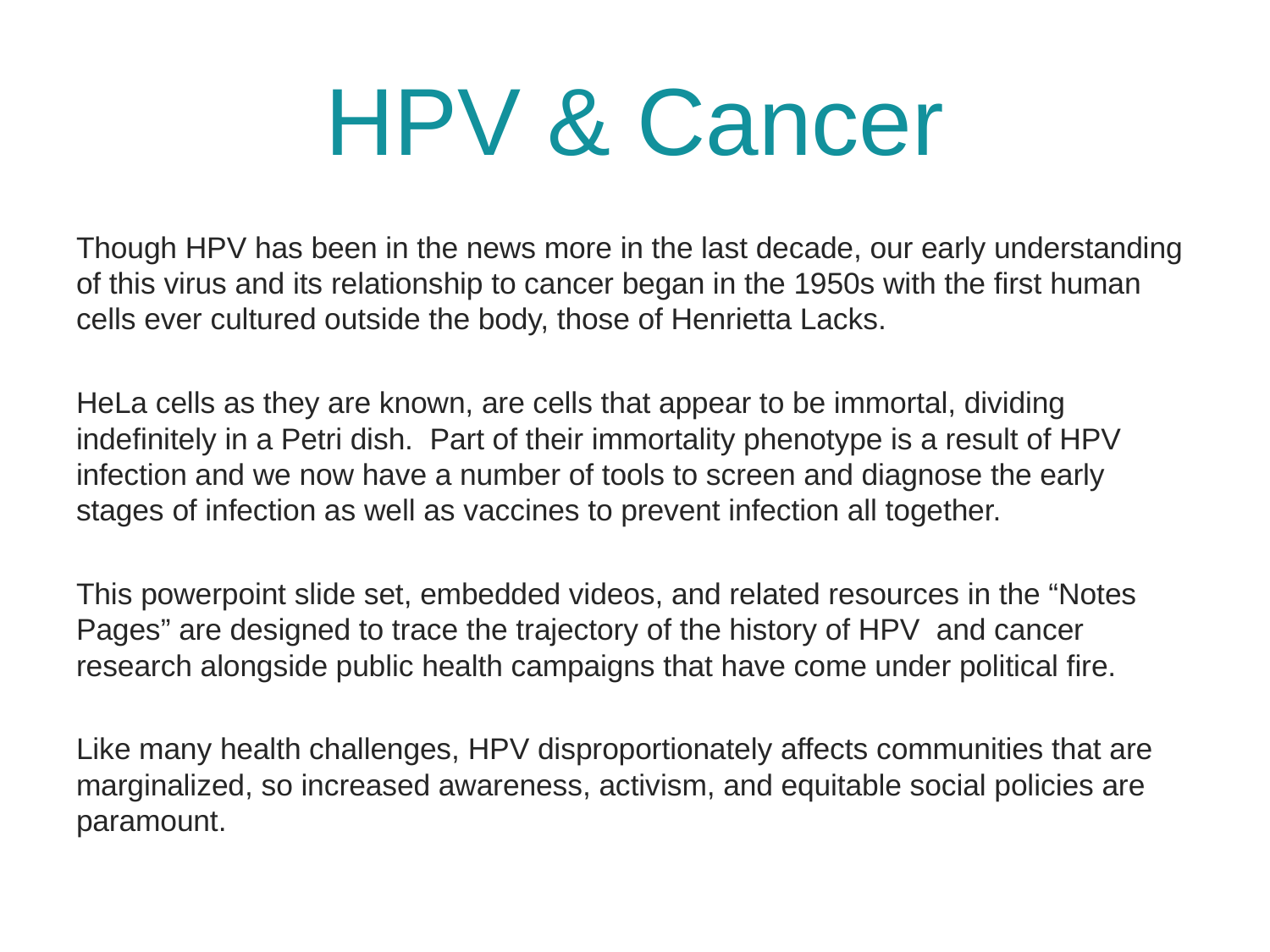

# HPV & Cancer
Though HPV has been in the news more in the last decade, our early understanding of this virus and its relationship to cancer began in the 1950s with the first human cells ever cultured outside the body, those of Henrietta Lacks.

HeLa cells as they are known, are cells that appear to be immortal, dividing indefinitely in a Petri dish.  Part of their immortality phenotype is a result of HPV infection and we now have a number of tools to screen and diagnose the early stages of infection as well as vaccines to prevent infection all together.

This powerpoint slide set, embedded videos, and related resources in the “Notes Pages” are designed to trace the trajectory of the history of HPV  and cancer research alongside public health campaigns that have come under political fire.

Like many health challenges, HPV disproportionately affects communities that are marginalized, so increased awareness, activism, and equitable social policies are paramount.